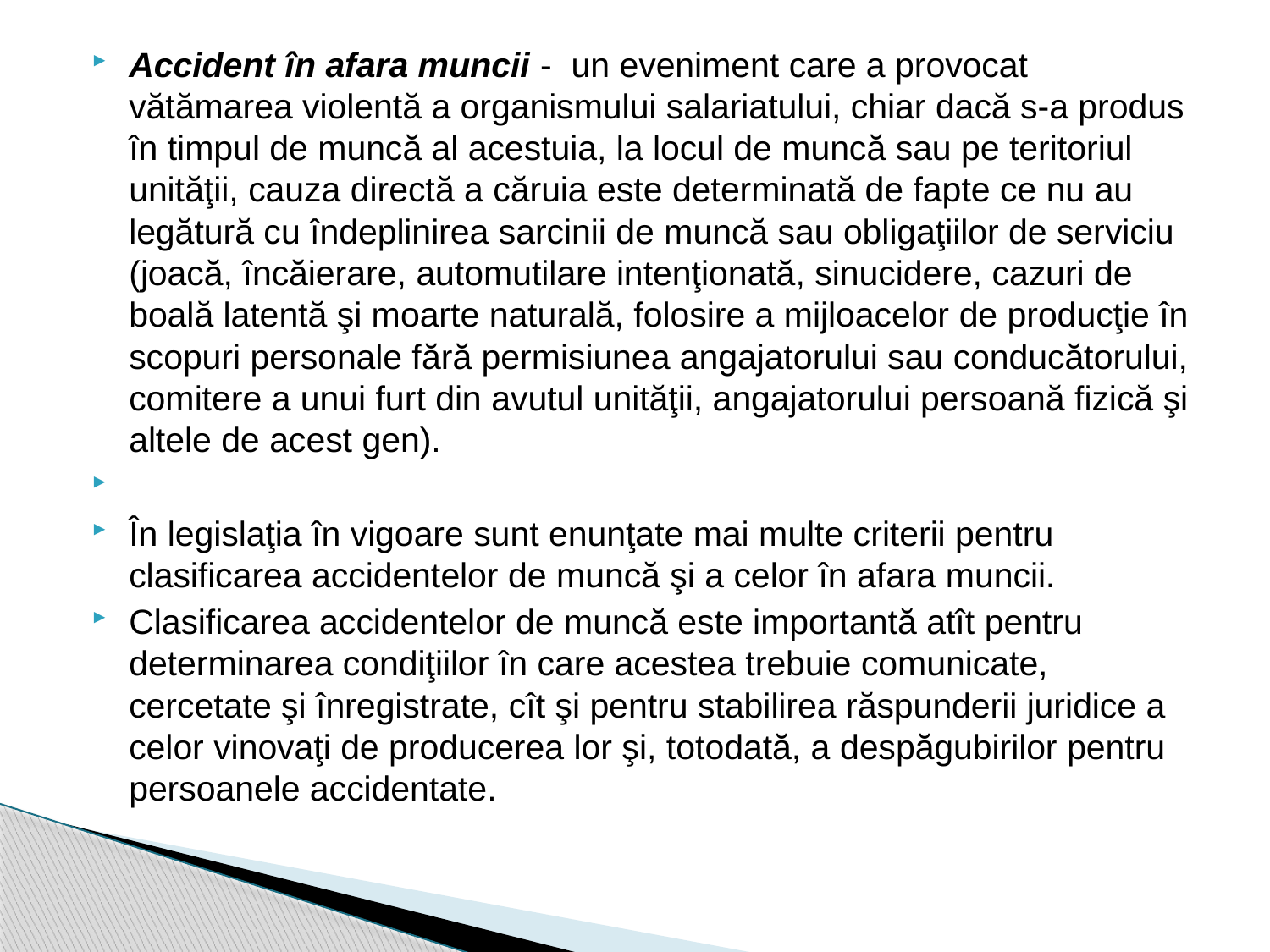

Accident în afara muncii -  un eveniment care a provocat vătămarea violentă a organismului salariatului, chiar dacă s-a produs în timpul de muncă al acestuia, la locul de muncă sau pe teritoriul unităţii, cauza directă a căruia este determinată de fapte ce nu au legătură cu îndeplinirea sarcinii de muncă sau obligaţiilor de serviciu (joacă, încăierare, automutilare intenţionată, sinucidere, cazuri de boală latentă şi moarte naturală, folosire a mijloacelor de producţie în scopuri personale fără permisiunea angajatorului sau conducătorului, comitere a unui furt din avutul unităţii, angajatorului persoană fizică şi altele de acest gen).

În legislaţia în vigoare sunt enunţate mai multe criterii pentru clasificarea accidentelor de muncă şi a celor în afara muncii.
Clasificarea accidentelor de muncă este importantă atît pentru determinarea condiţiilor în care acestea trebuie comunicate, cercetate şi înregistrate, cît şi pentru stabilirea răspunderii juridice a celor vinovaţi de producerea lor şi, totodată, a despăgubirilor pentru persoanele accidentate.